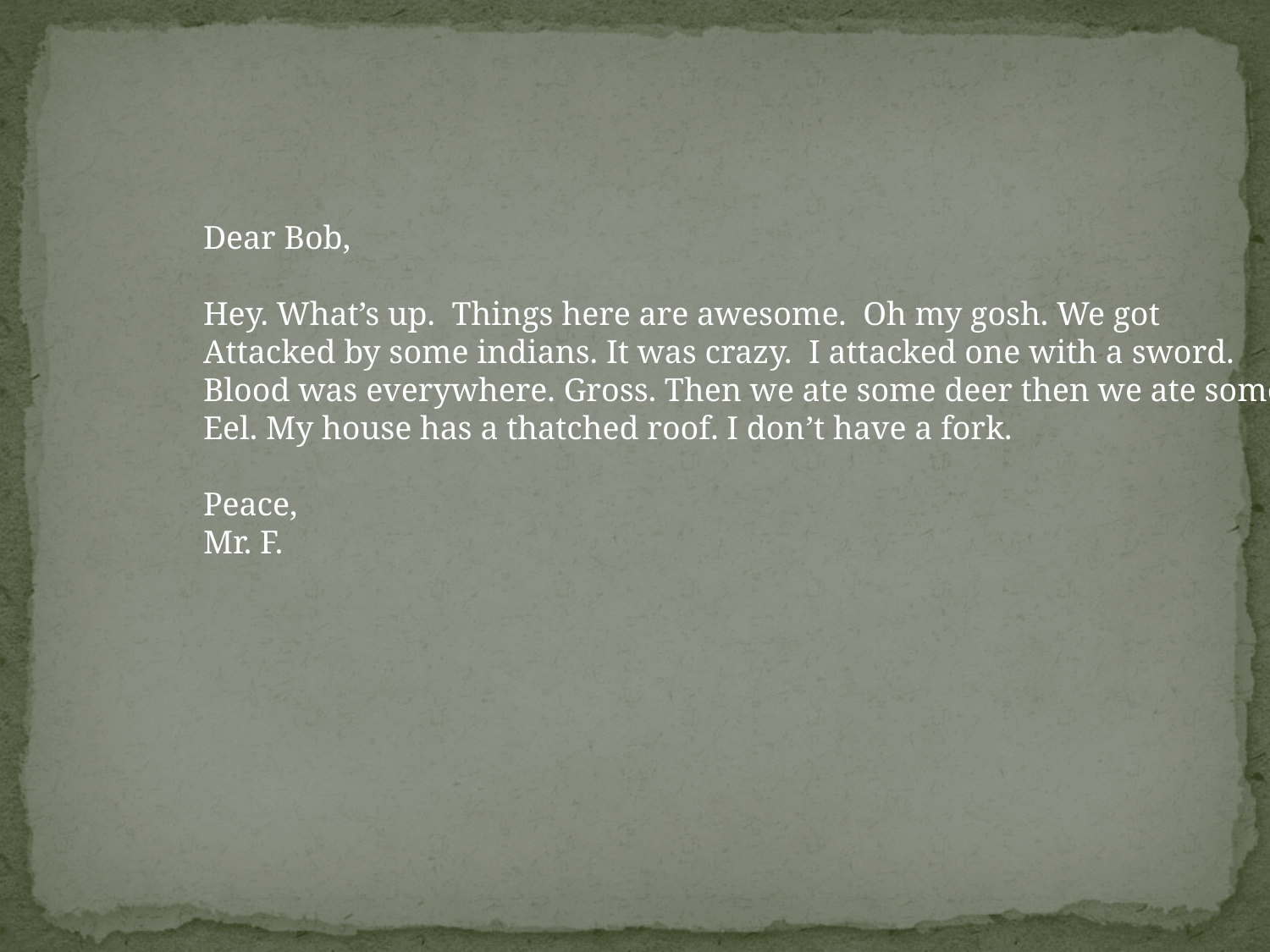

Dear Bob,

Hey. What’s up.  Things here are awesome.  Oh my gosh. We got
Attacked by some indians. It was crazy.  I attacked one with a sword.
Blood was everywhere. Gross. Then we ate some deer then we ate some
Eel. My house has a thatched roof. I don’t have a fork.

Peace,
Mr. F.